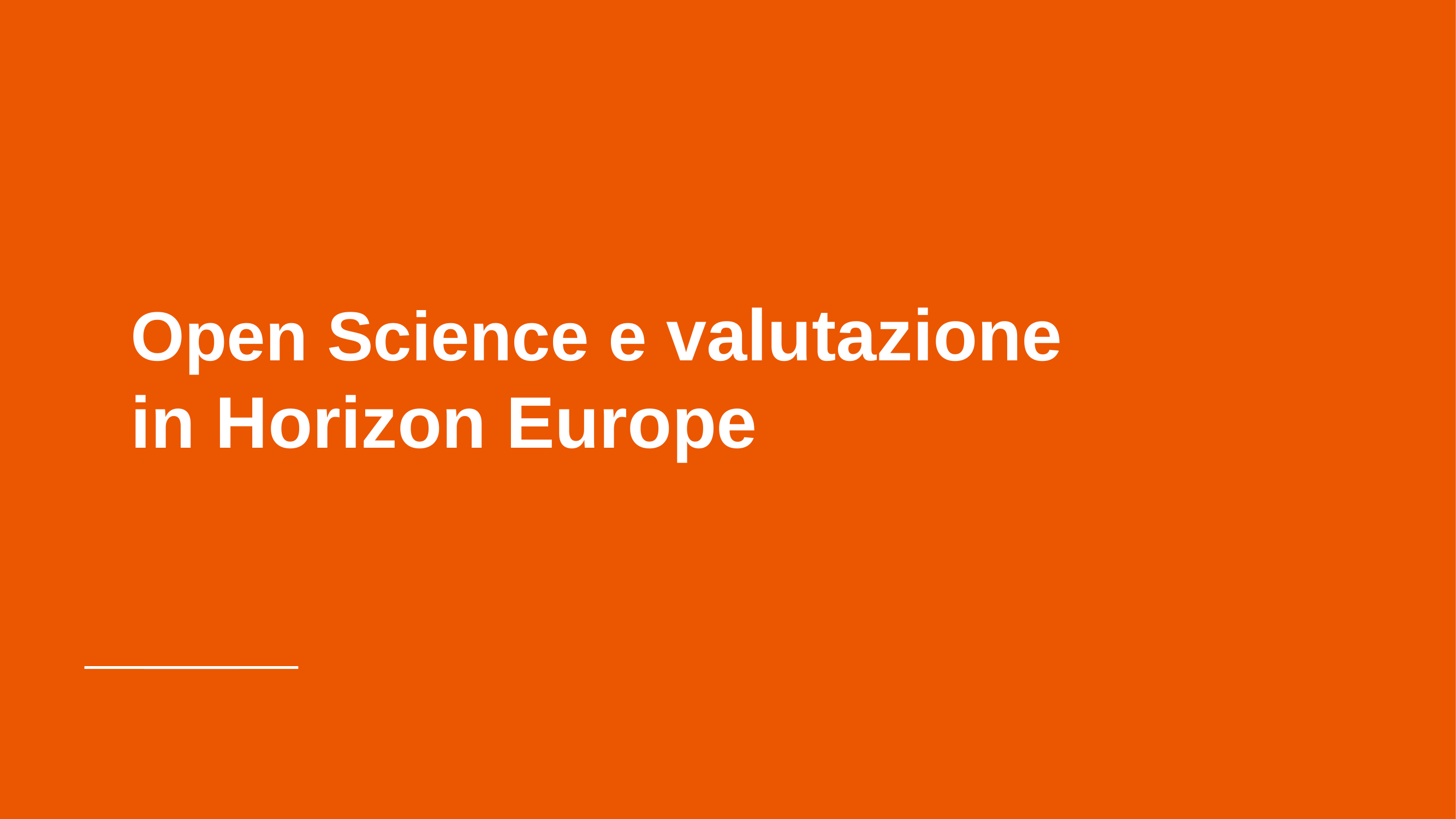

# Open Science e valutazione
in Horizon Europe